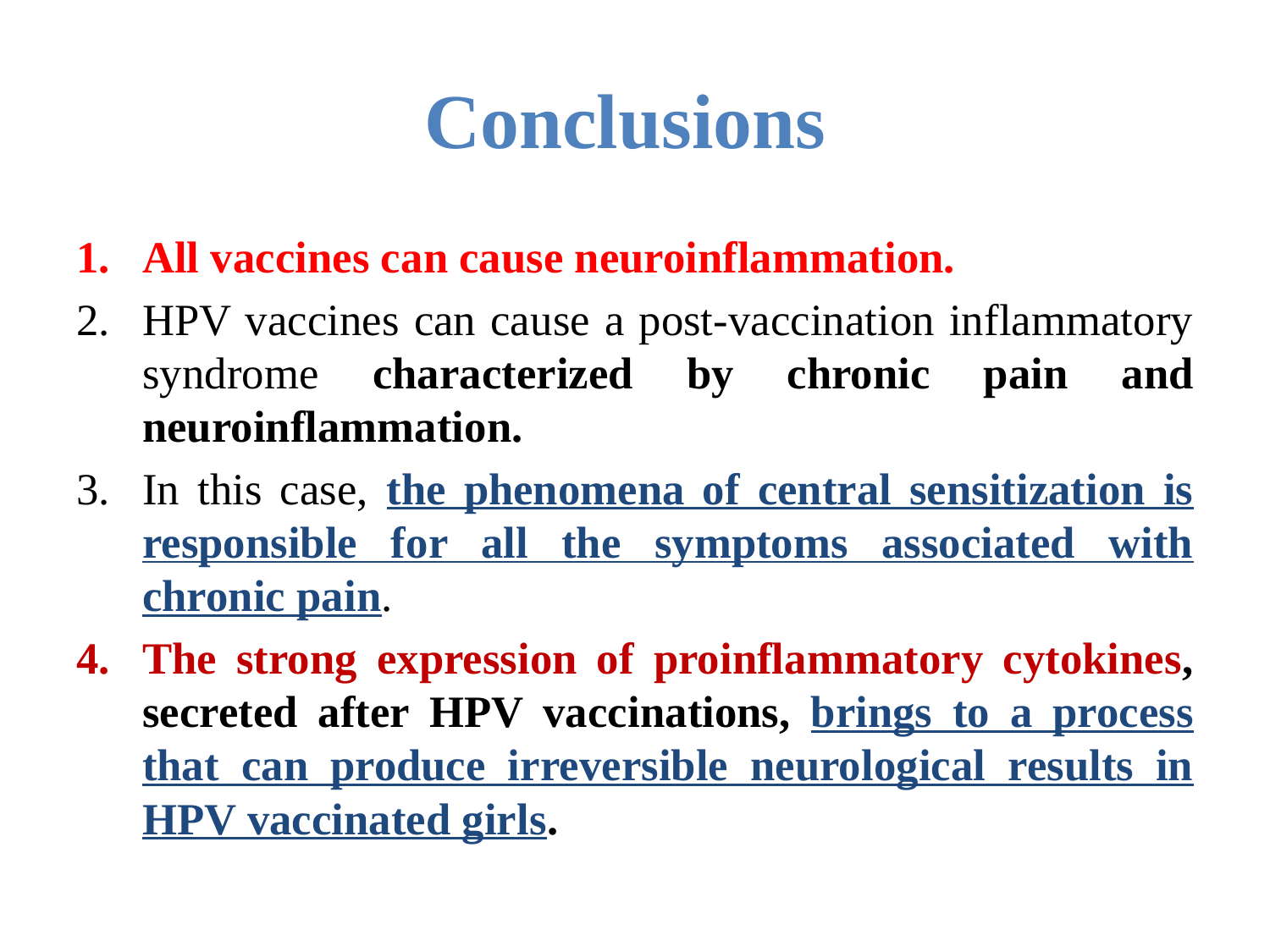

# Conclusions
All vaccines can cause neuroinflammation.
HPV vaccines can cause a post-vaccination inflammatory syndrome characterized by chronic pain and neuroinflammation.
In this case, the phenomena of central sensitization is responsible for all the symptoms associated with chronic pain.
The strong expression of proinflammatory cytokines, secreted after HPV vaccinations, brings to a process that can produce irreversible neurological results in HPV vaccinated girls.